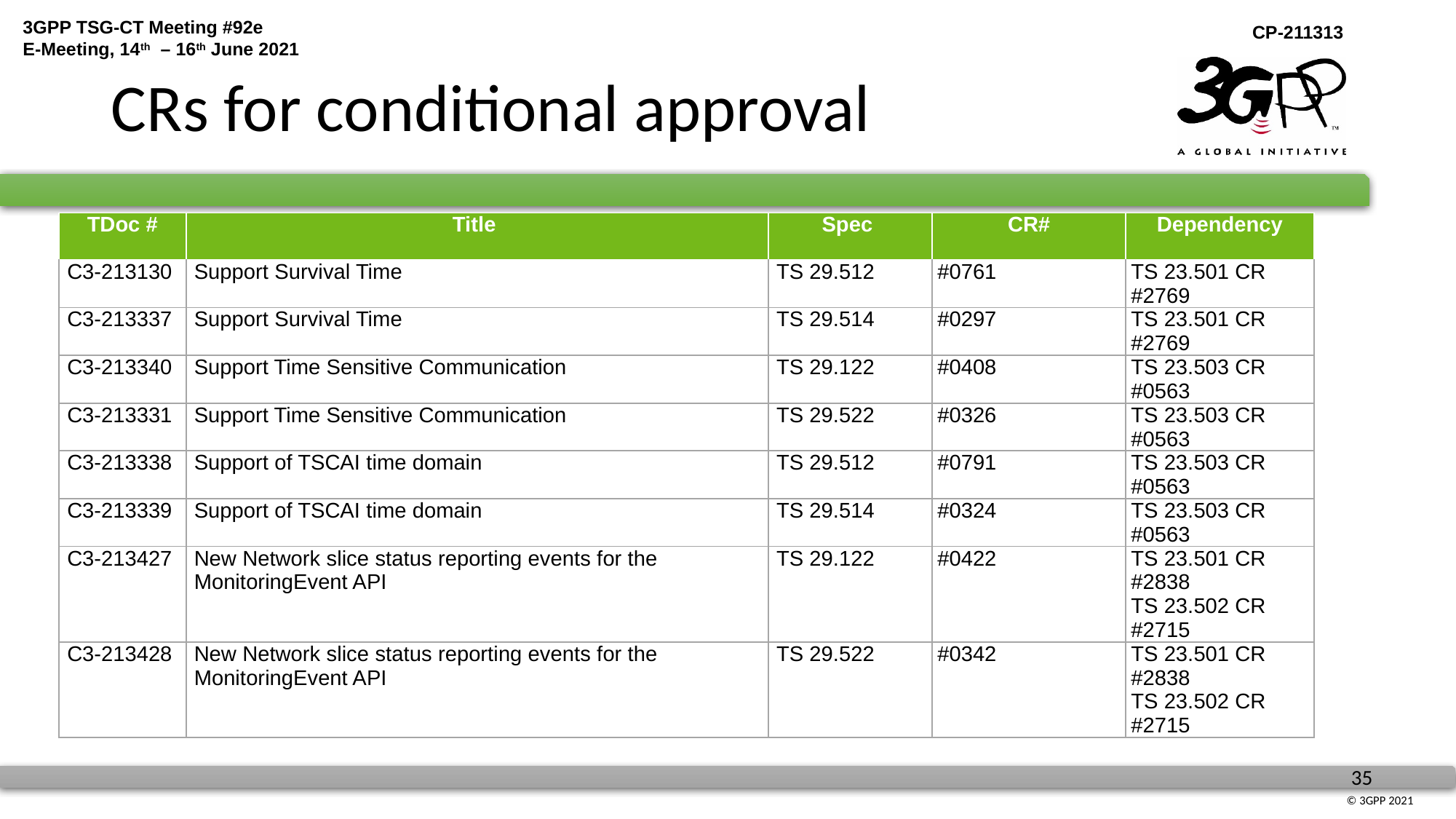

# CRs for conditional approval
| TDoc # | Title | Spec | CR# | Dependency |
| --- | --- | --- | --- | --- |
| C3-213130 | Support Survival Time | TS 29.512 | #0761 | TS 23.501 CR #2769 |
| C3-213337 | Support Survival Time | TS 29.514 | #0297 | TS 23.501 CR #2769 |
| C3-213340 | Support Time Sensitive Communication | TS 29.122 | #0408 | TS 23.503 CR #0563 |
| C3-213331 | Support Time Sensitive Communication | TS 29.522 | #0326 | TS 23.503 CR #0563 |
| C3-213338 | Support of TSCAI time domain | TS 29.512 | #0791 | TS 23.503 CR #0563 |
| C3-213339 | Support of TSCAI time domain | TS 29.514 | #0324 | TS 23.503 CR #0563 |
| C3-213427 | New Network slice status reporting events for the MonitoringEvent API | TS 29.122 | #0422 | TS 23.501 CR #2838 TS 23.502 CR #2715 |
| C3-213428 | New Network slice status reporting events for the MonitoringEvent API | TS 29.522 | #0342 | TS 23.501 CR #2838 TS 23.502 CR #2715 |